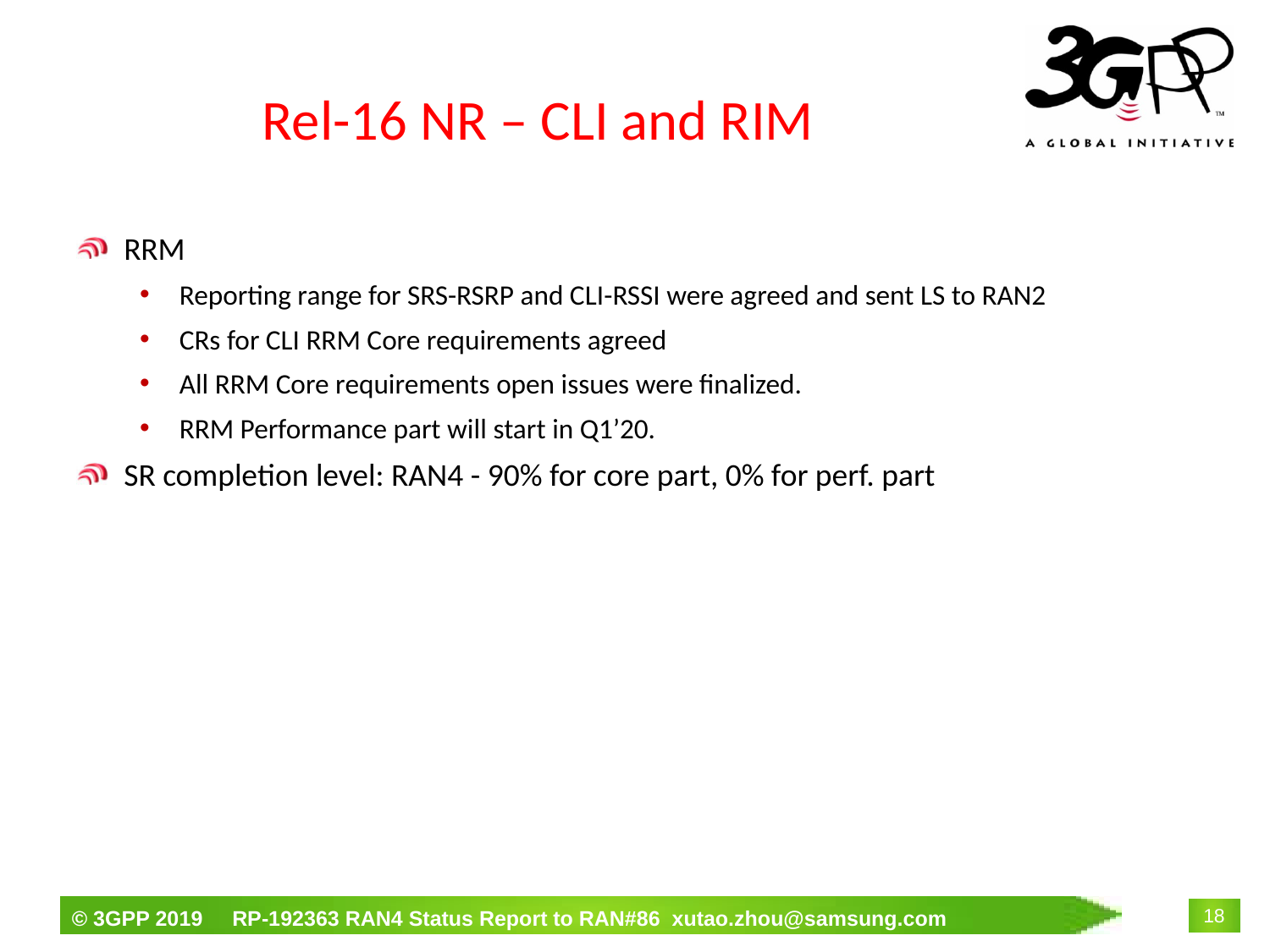

# Rel-16 NR – CLI and RIM
RRM
Reporting range for SRS-RSRP and CLI-RSSI were agreed and sent LS to RAN2
CRs for CLI RRM Core requirements agreed
All RRM Core requirements open issues were finalized.
RRM Performance part will start in Q1’20.
SR completion level: RAN4 - 90% for core part, 0% for perf. part